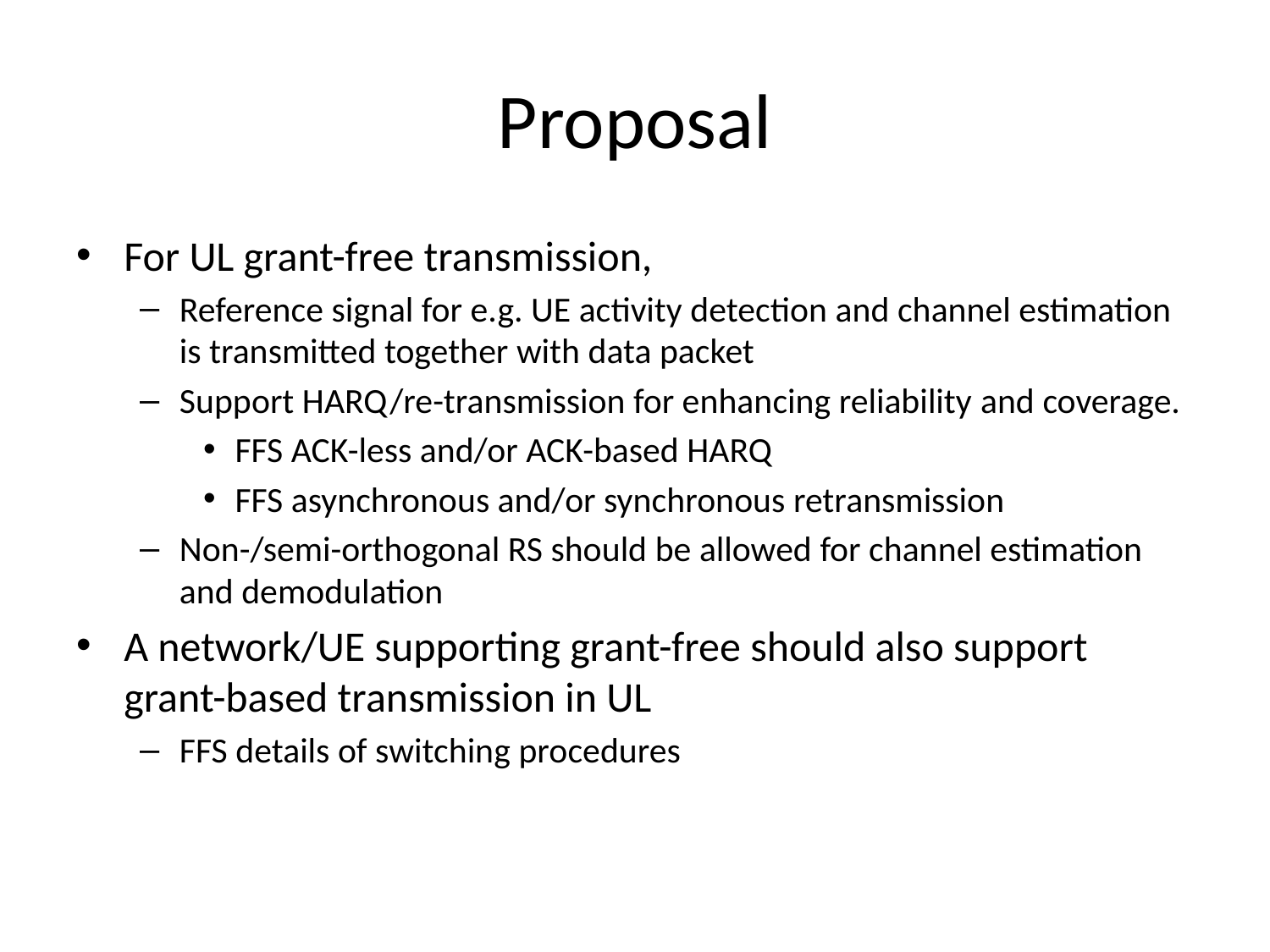

# Proposal
For UL grant-free transmission,
Reference signal for e.g. UE activity detection and channel estimation is transmitted together with data packet
Support HARQ/re-transmission for enhancing reliability and coverage.
FFS ACK-less and/or ACK-based HARQ
FFS asynchronous and/or synchronous retransmission
Non-/semi-orthogonal RS should be allowed for channel estimation and demodulation
A network/UE supporting grant-free should also support grant-based transmission in UL
FFS details of switching procedures